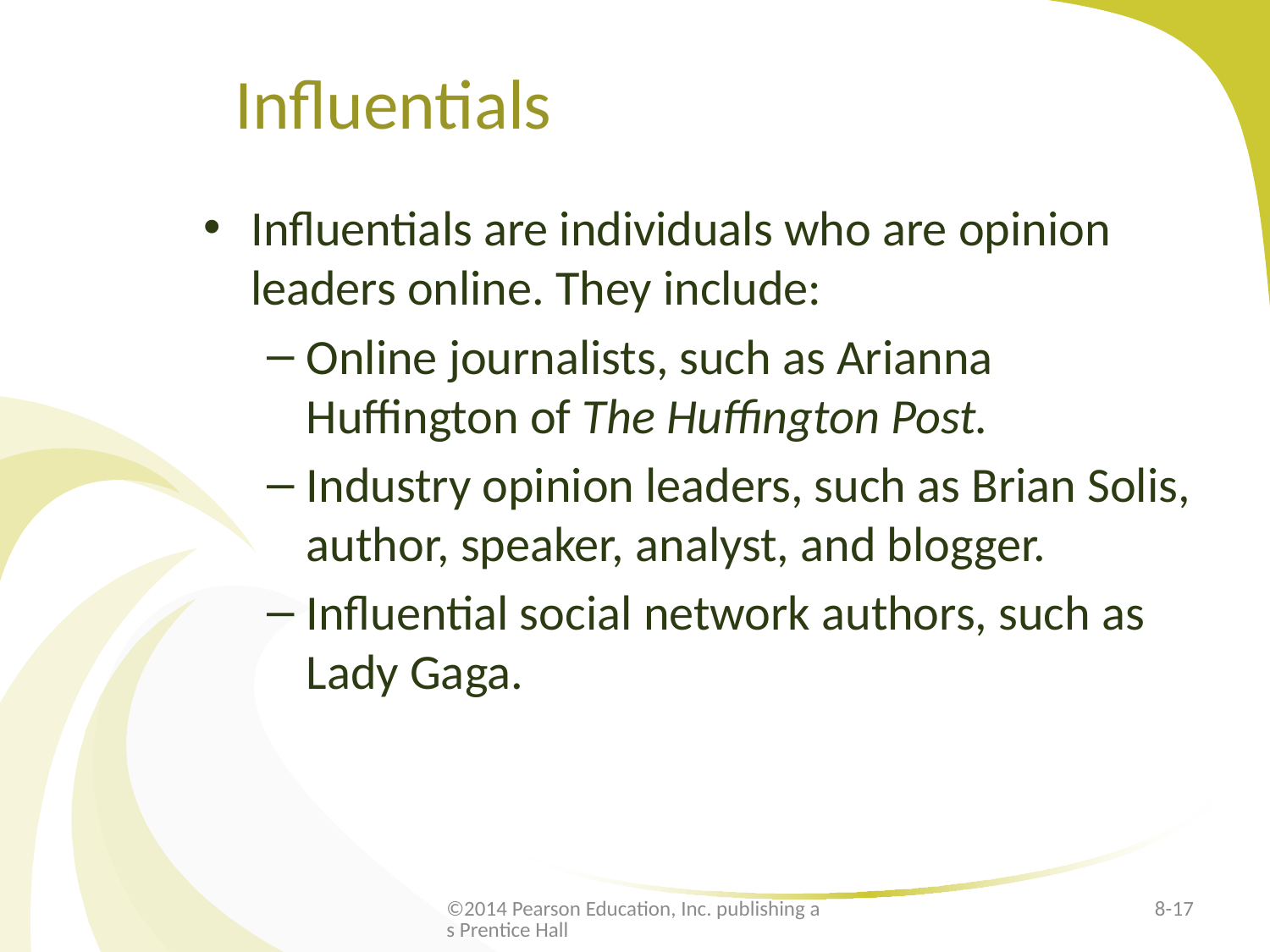

# Influentials
Influentials are individuals who are opinion leaders online. They include:
Online journalists, such as Arianna Huffington of The Huffington Post.
Industry opinion leaders, such as Brian Solis, author, speaker, analyst, and blogger.
Influential social network authors, such as Lady Gaga.
©2014 Pearson Education, Inc. publishing as Prentice Hall
8-17